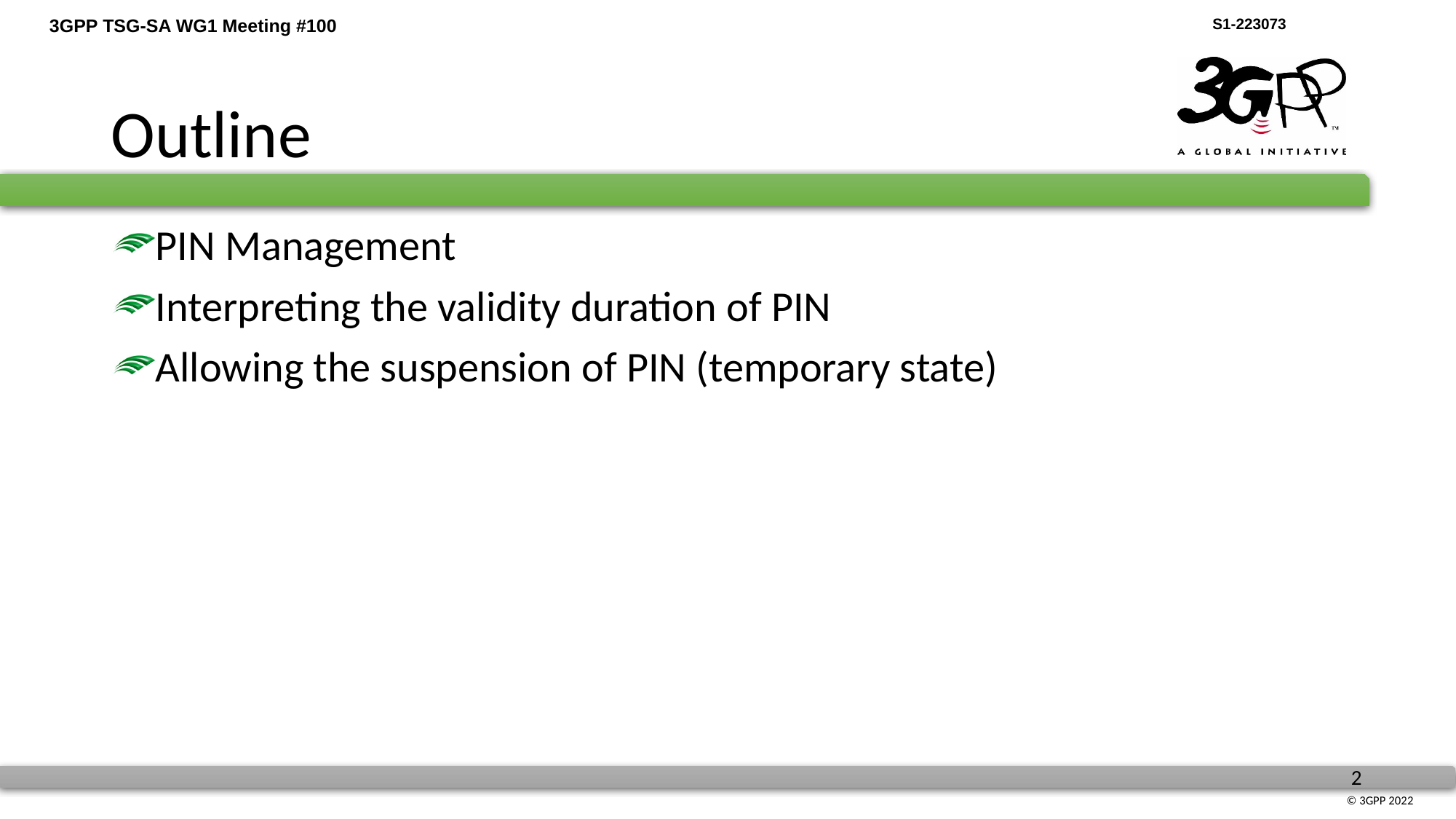

# Outline
PIN Management
Interpreting the validity duration of PIN
Allowing the suspension of PIN (temporary state)